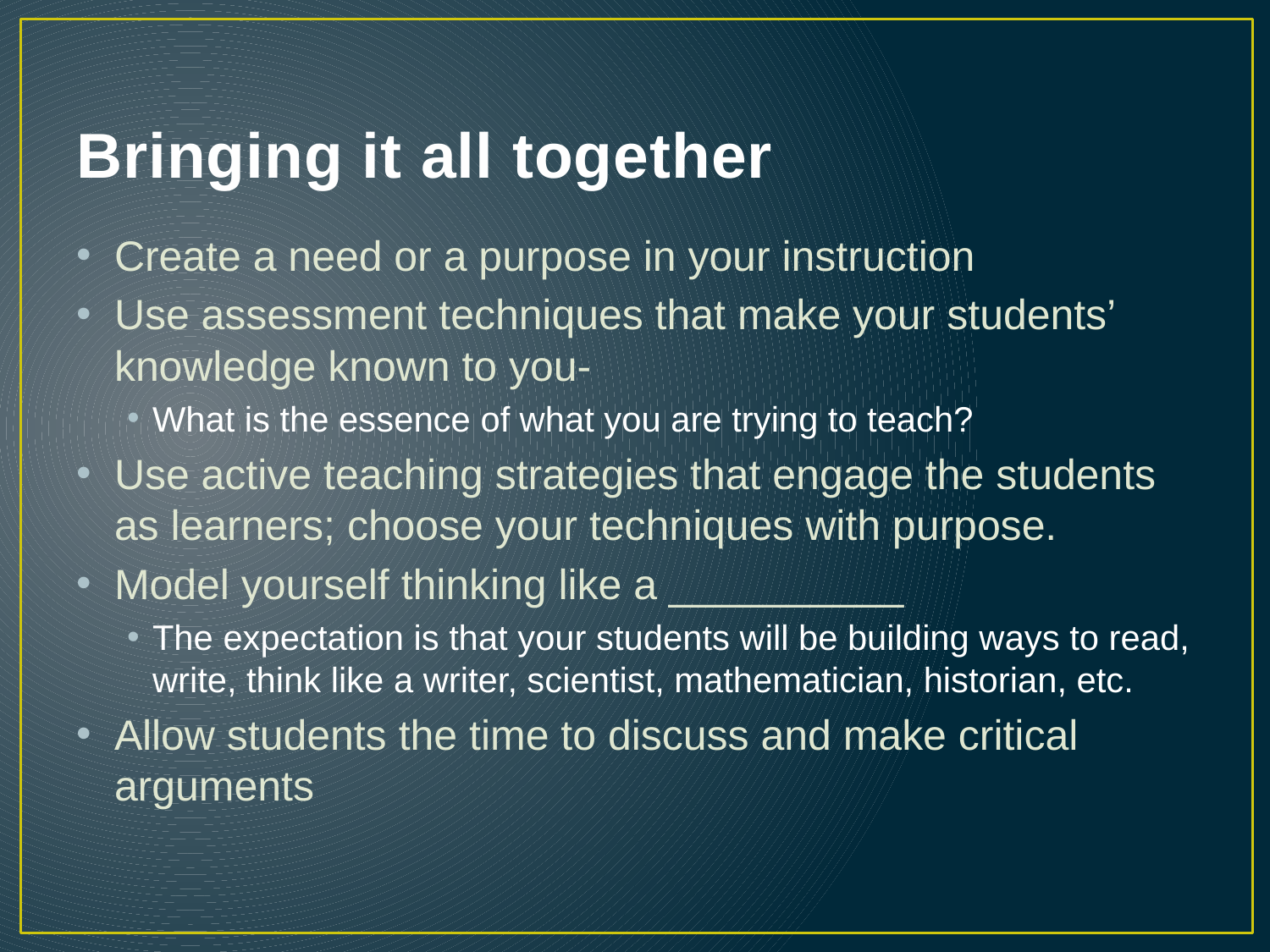

# Bringing it all together
Create a need or a purpose in your instruction
Use assessment techniques that make your students’ knowledge known to you-
What is the essence of what you are trying to teach?
Use active teaching strategies that engage the students as learners; choose your techniques with purpose.
Model yourself thinking like a __________
The expectation is that your students will be building ways to read, write, think like a writer, scientist, mathematician, historian, etc.
Allow students the time to discuss and make critical arguments